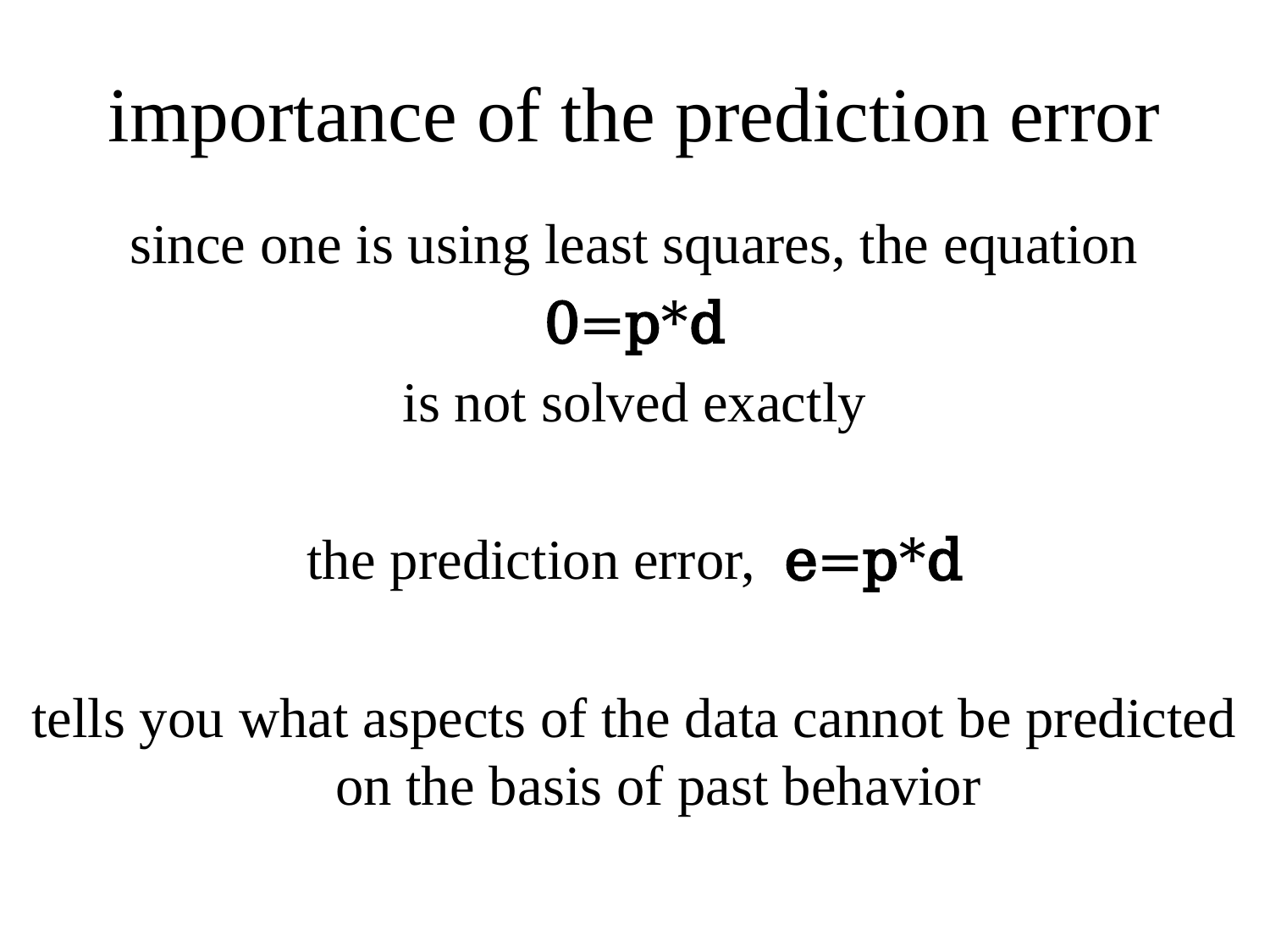

# importance of the prediction error
since one is using least squares, the equation
0=p*d
is not solved exactly

the prediction error,  e=p*d

tells you what aspects of the data cannot be predicted on the basis of past behavior